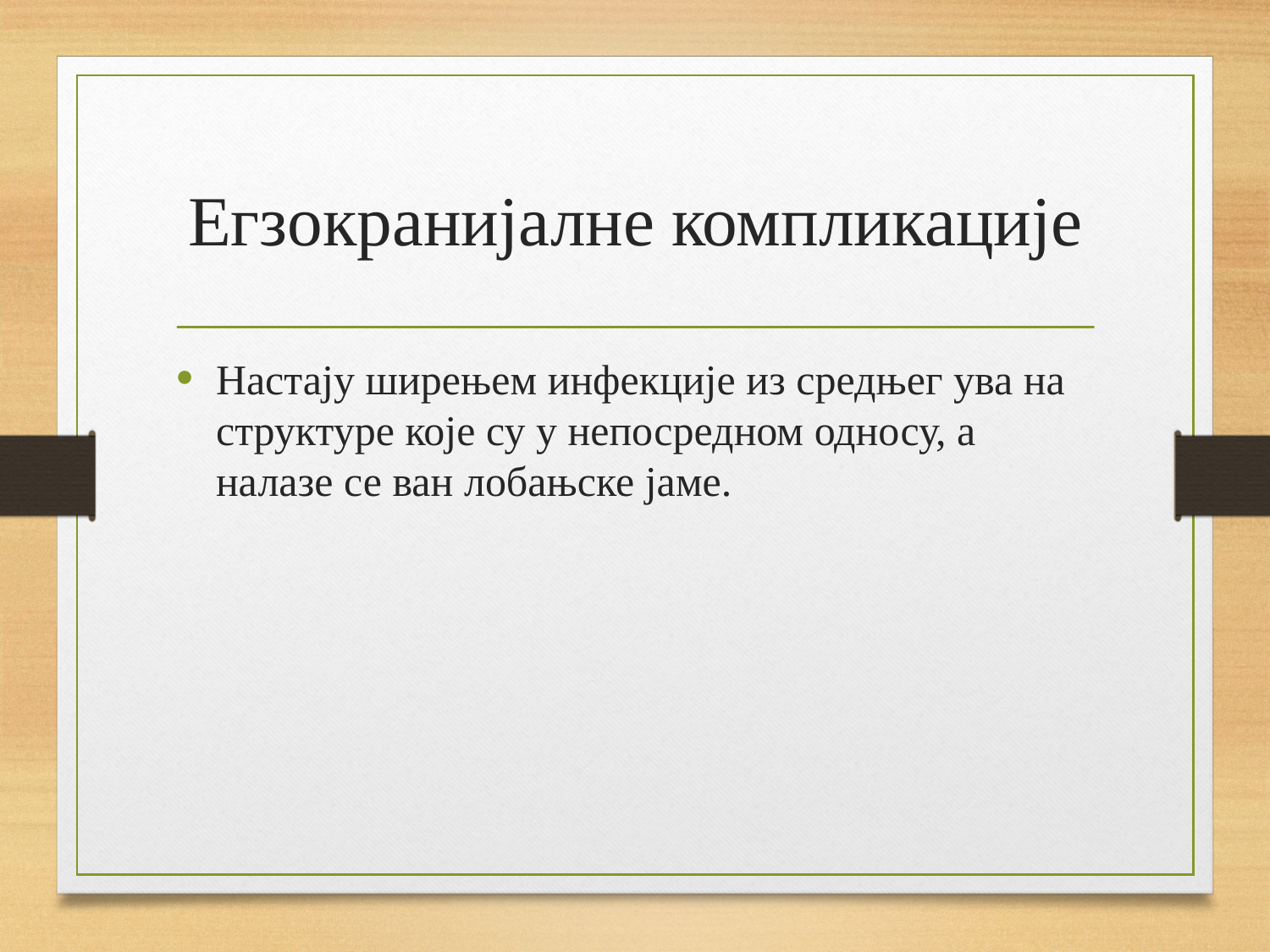

# Егзокранијалне компликације
Настају ширењем инфекције из средњег ува на структуре које су у непосредном односу, а налазе се ван лобањске јаме.